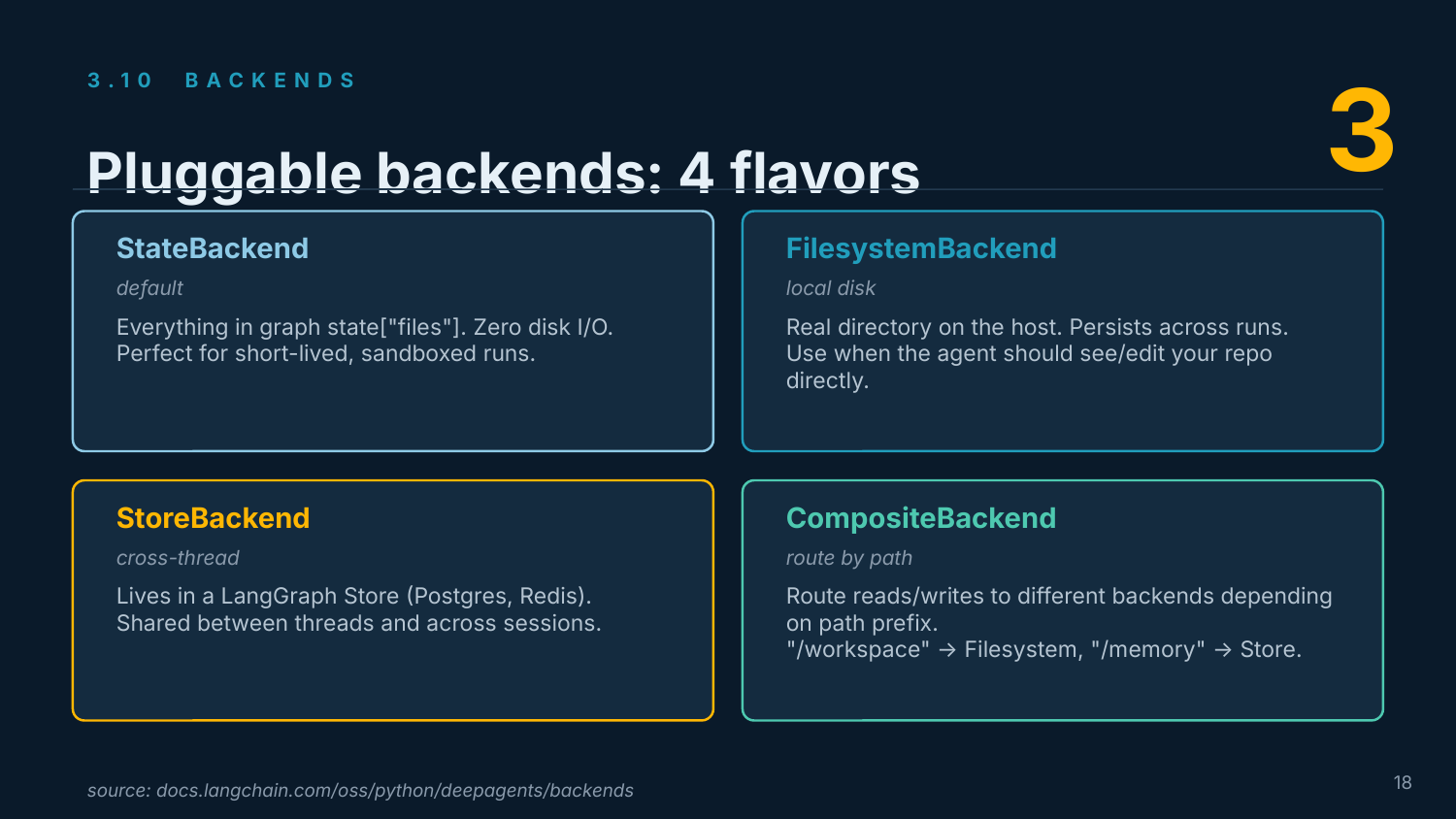

3
3.10  BACKENDS
Pluggable backends: 4 flavors

StateBackend
FilesystemBackend
default
local disk
Everything in graph state["files"]. Zero disk I/O.
Perfect for short-lived, sandboxed runs.
Real directory on the host. Persists across runs.
Use when the agent should see/edit your repo directly.

StoreBackend
CompositeBackend
cross-thread
route by path
Lives in a LangGraph Store (Postgres, Redis).
Shared between threads and across sessions.
Route reads/writes to different backends depending on path prefix.
"/workspace" -> Filesystem, "/memory" -> Store.
18
source: docs.langchain.com/oss/python/deepagents/backends